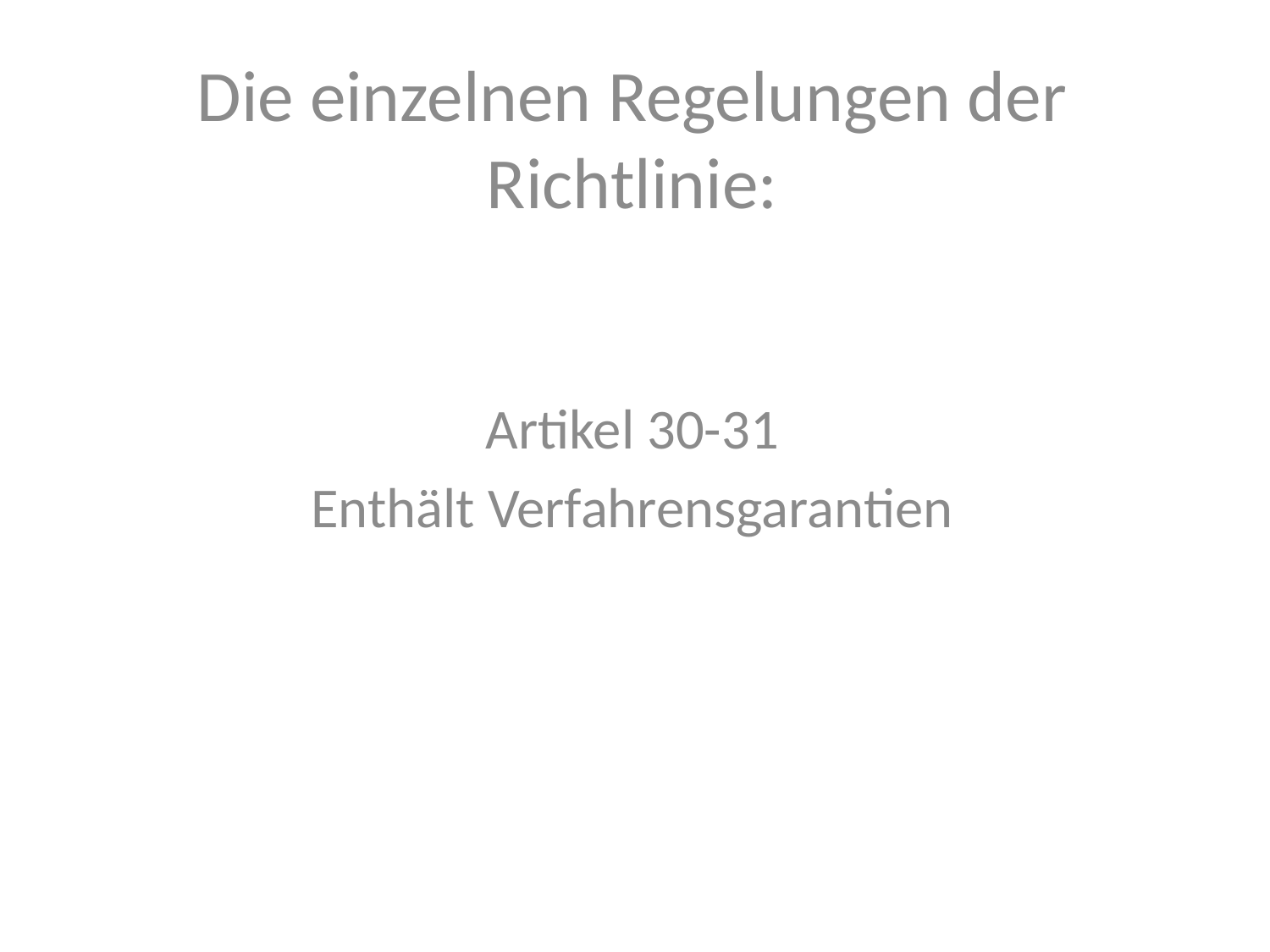

Die einzelnen Regelungen der Richtlinie:

Artikel 30-31
Enthält Verfahrensgarantien